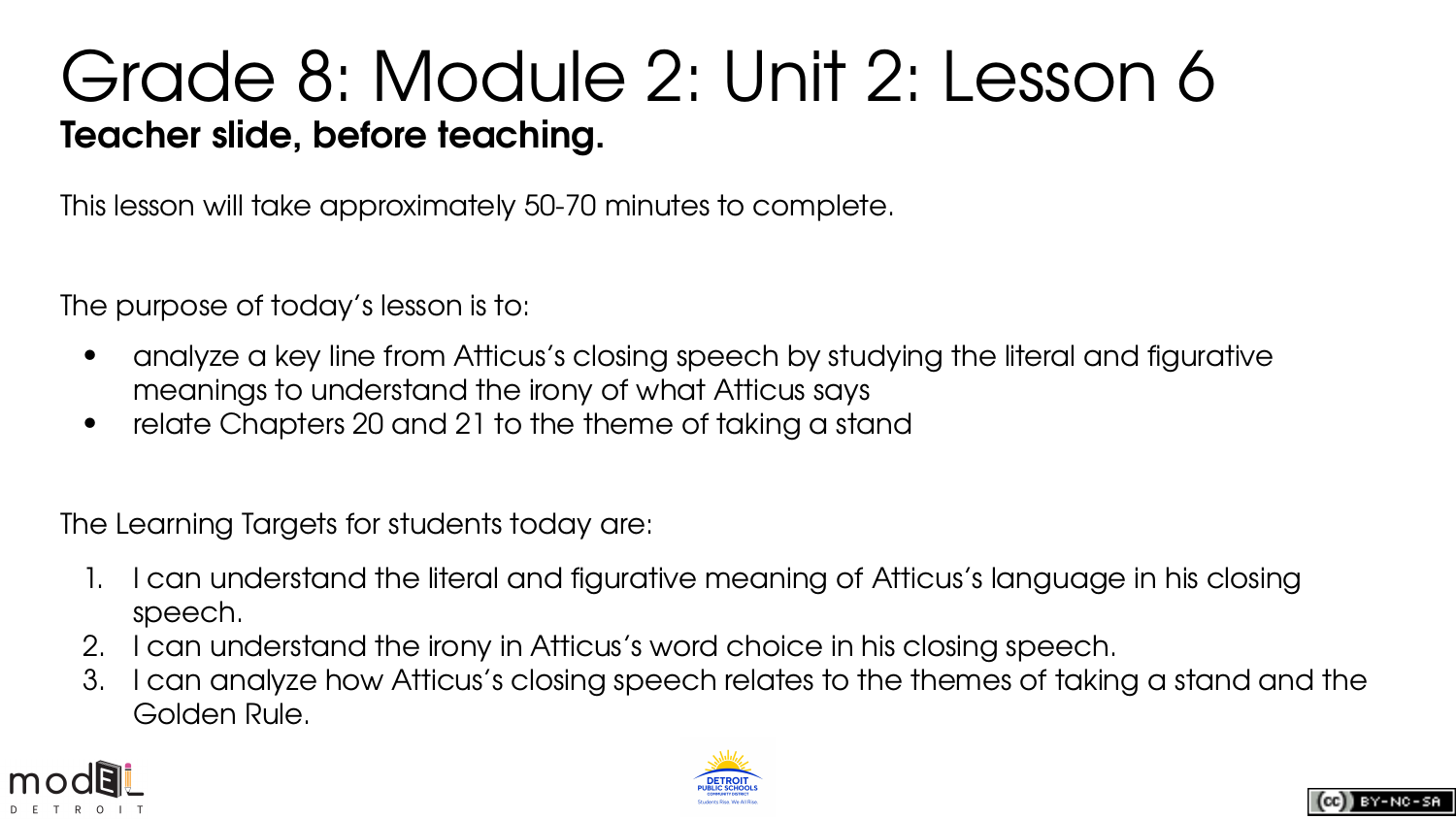

# Grade 8: Module 2: Unit 2: Lesson 6
Teacher slide, before teaching.
This lesson will take approximately 50-70 minutes to complete.

The purpose of today’s lesson is to:
analyze a key line from Atticus’s closing speech by studying the literal and figurative meanings to understand the irony of what Atticus says
relate Chapters 20 and 21 to the theme of taking a stand

The Learning Targets for students today are:
I can understand the literal and figurative meaning of Atticus’s language in his closing speech.
I can understand the irony in Atticus’s word choice in his closing speech.
I can analyze how Atticus’s closing speech relates to the themes of taking a stand and the Golden Rule.